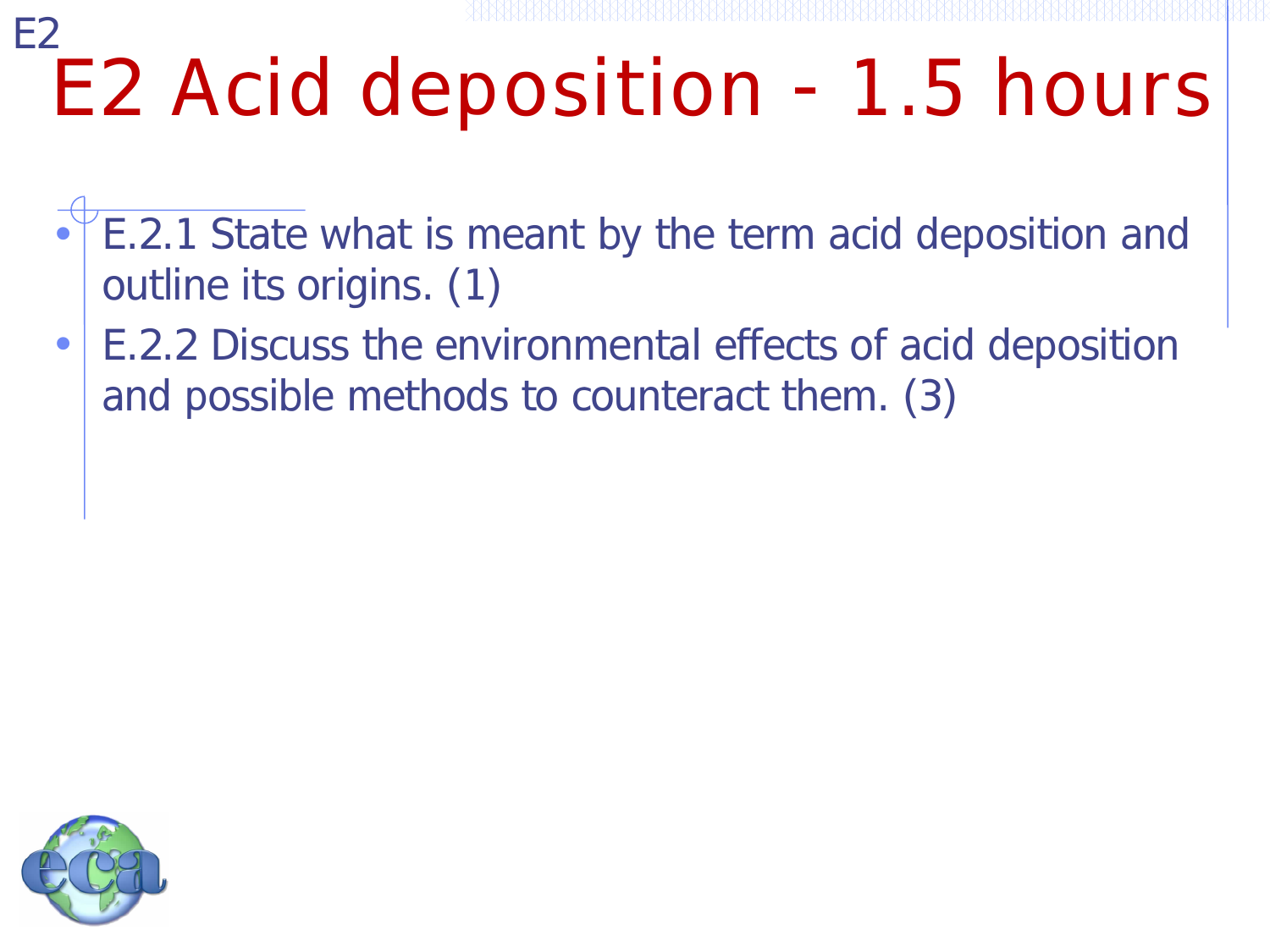

# E2 Acid deposition - 1.5 hours
E.2.1 State what is meant by the term acid deposition and outline its origins. (1)
E.2.2 Discuss the environmental effects of acid deposition and possible methods to counteract them. (3)